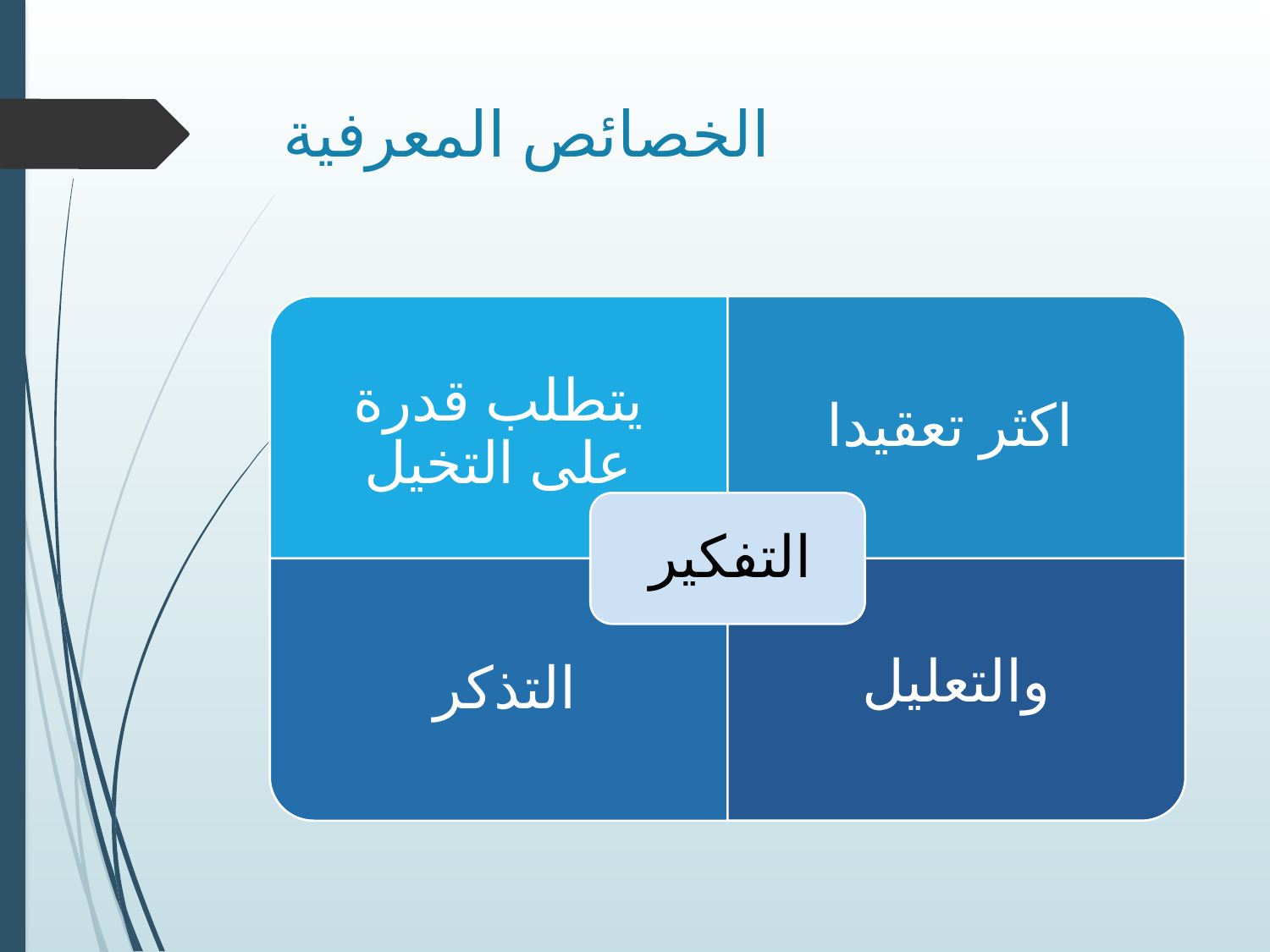

# الخصائص المعرفية
يتطلب قدرة على التخيل
اكثر تعقيدا
التذكر
والتعليل
التفكير